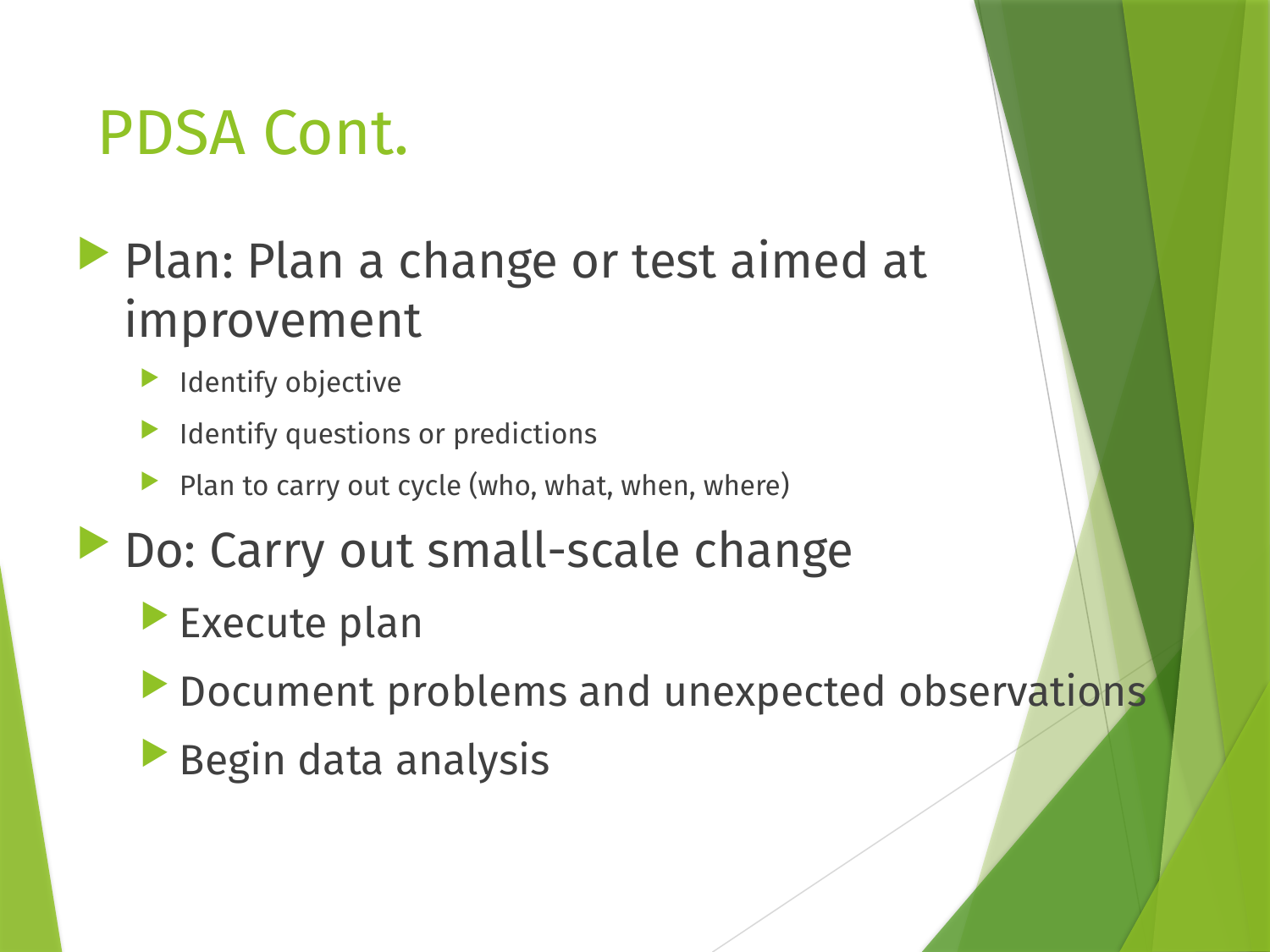

# PDSA Cont.
Plan: Plan a change or test aimed at improvement
Identify objective
Identify questions or predictions
Plan to carry out cycle (who, what, when, where)
Do: Carry out small-scale change
Execute plan
Document problems and unexpected observations
Begin data analysis